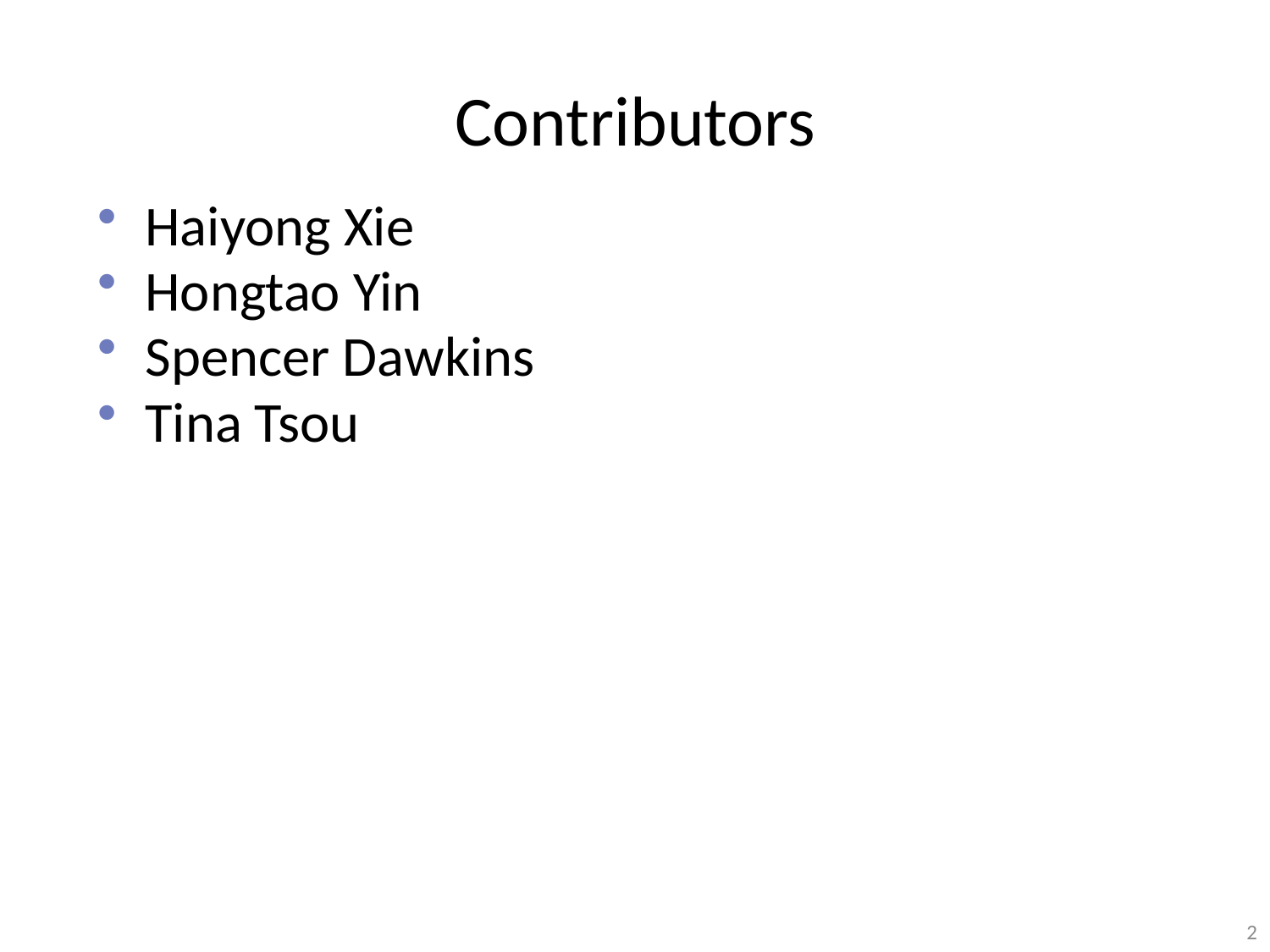

# Contributors
Haiyong Xie
Hongtao Yin
Spencer Dawkins
Tina Tsou
2